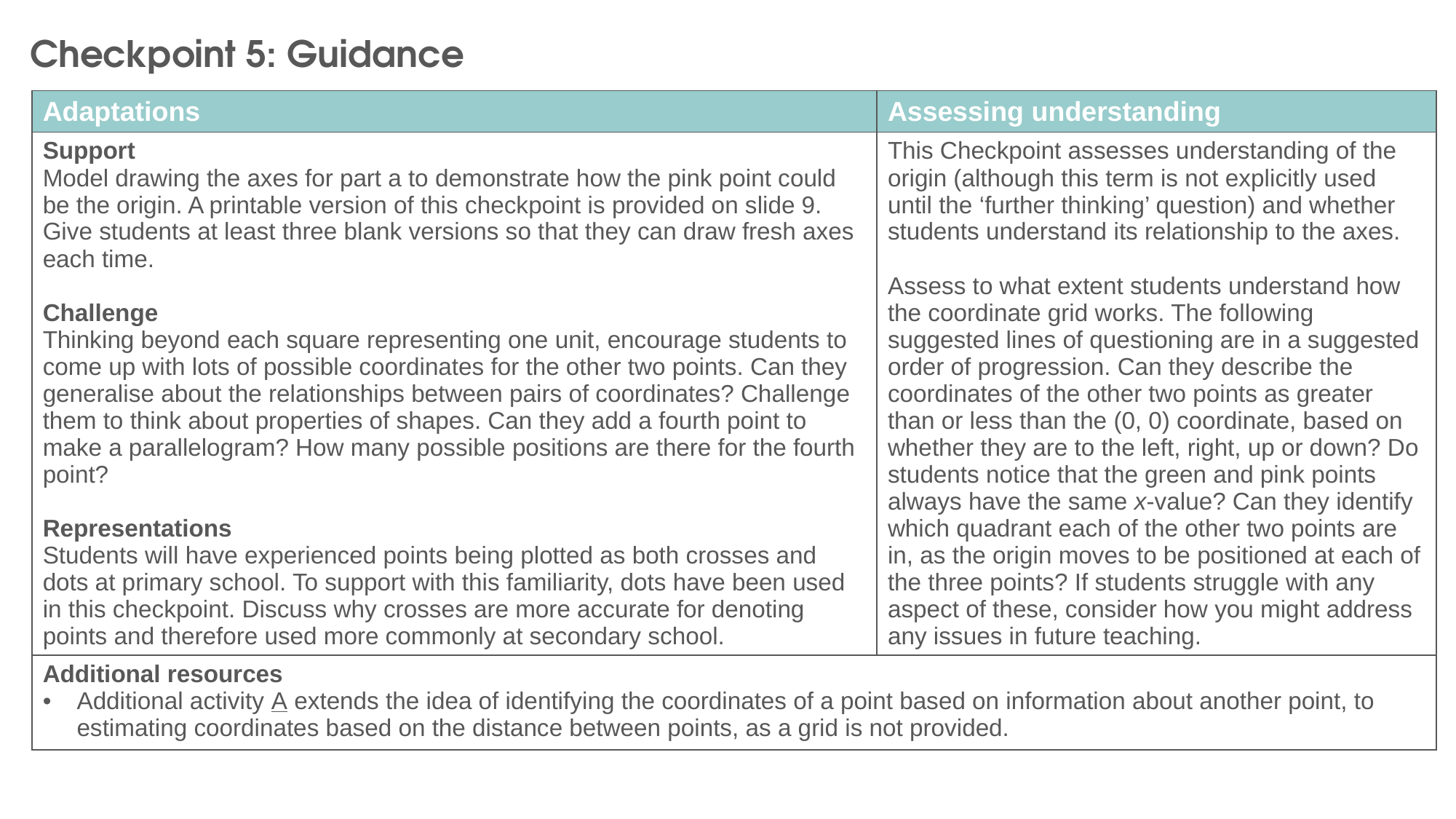

Checkpoint 5: Guidance
| Adaptations | Assessing understanding |
| --- | --- |
| Support Model drawing the axes for part a to demonstrate how the pink point could be the origin. A printable version of this checkpoint is provided on slide 9. Give students at least three blank versions so that they can draw fresh axes each time. Challenge Thinking beyond each square representing one unit, encourage students to come up with lots of possible coordinates for the other two points. Can they generalise about the relationships between pairs of coordinates? Challenge them to think about properties of shapes. Can they add a fourth point to make a parallelogram? How many possible positions are there for the fourth point? Representations Students will have experienced points being plotted as both crosses and dots at primary school. To support with this familiarity, dots have been used in this checkpoint. Discuss why crosses are more accurate for denoting points and therefore used more commonly at secondary school. | This Checkpoint assesses understanding of the origin (although this term is not explicitly used until the ‘further thinking’ question) and whether students understand its relationship to the axes. Assess to what extent students understand how the coordinate grid works. The following suggested lines of questioning are in a suggested order of progression. Can they describe the coordinates of the other two points as greater than or less than the (0, 0) coordinate, based on whether they are to the left, right, up or down? Do students notice that the green and pink points always have the same x-value? Can they identify which quadrant each of the other two points are in, as the origin moves to be positioned at each of the three points? If students struggle with any aspect of these, consider how you might address any issues in future teaching. |
| Additional resources Additional activity A extends the idea of identifying the coordinates of a point based on information about another point, to estimating coordinates based on the distance between points, as a grid is not provided. |  |